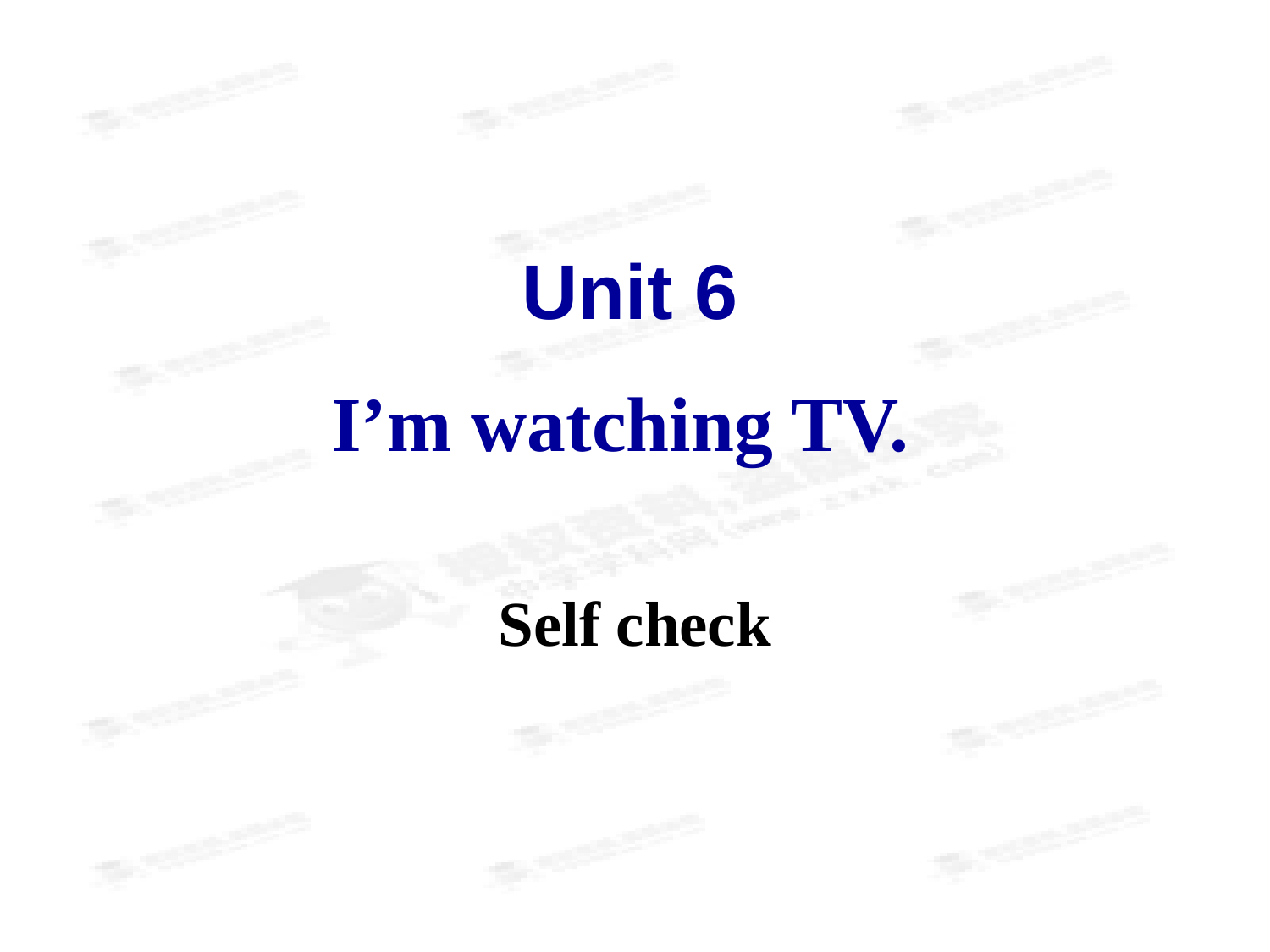

Unit 6
I’m watching TV.
Self check